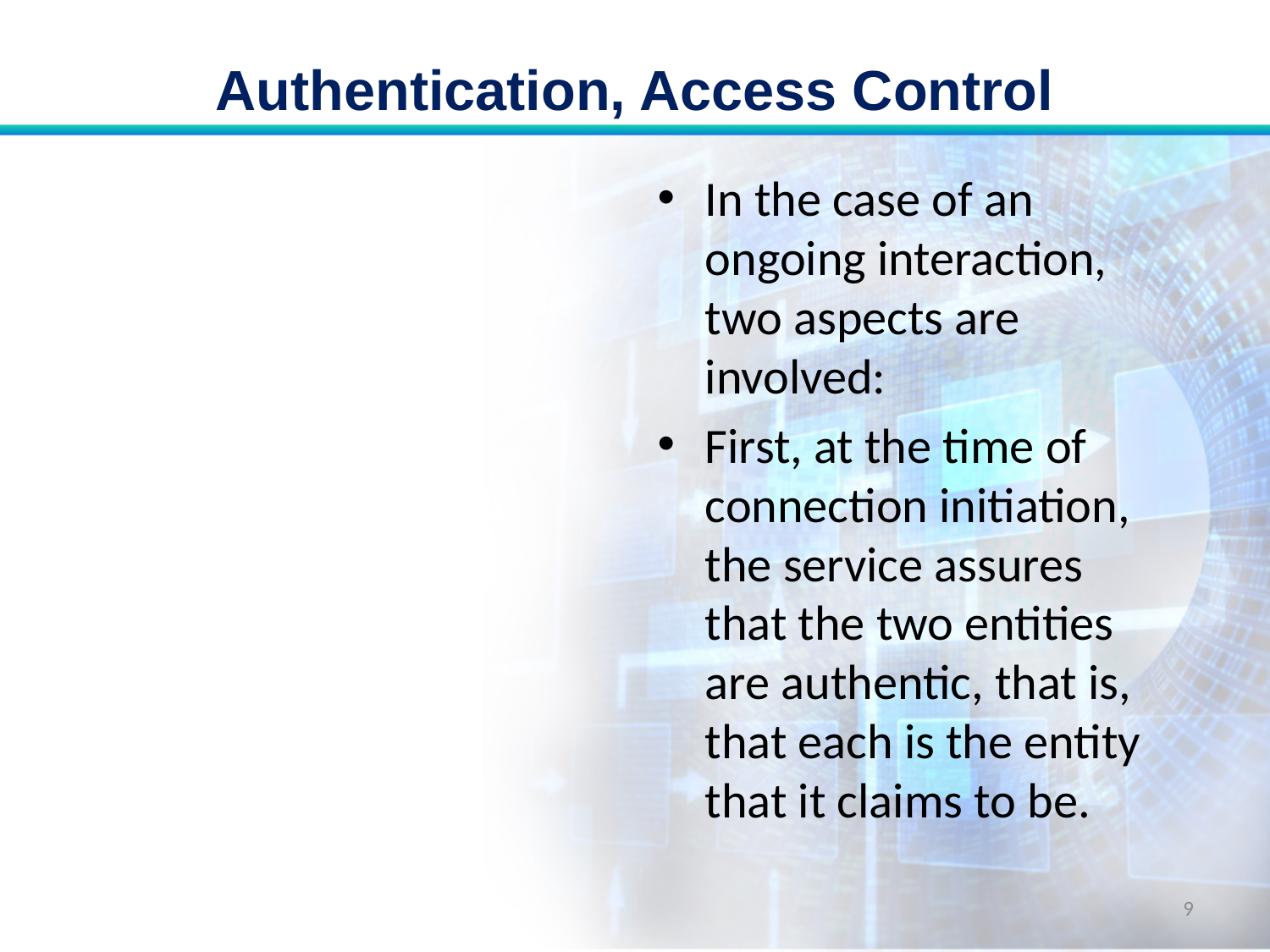

# Authentication, Access Control
In the case of an ongoing interaction,  two aspects are involved:
First, at the time of connection initiation, the service assures that the two entities are authentic, that is, that each is the entity that it claims to be.
9